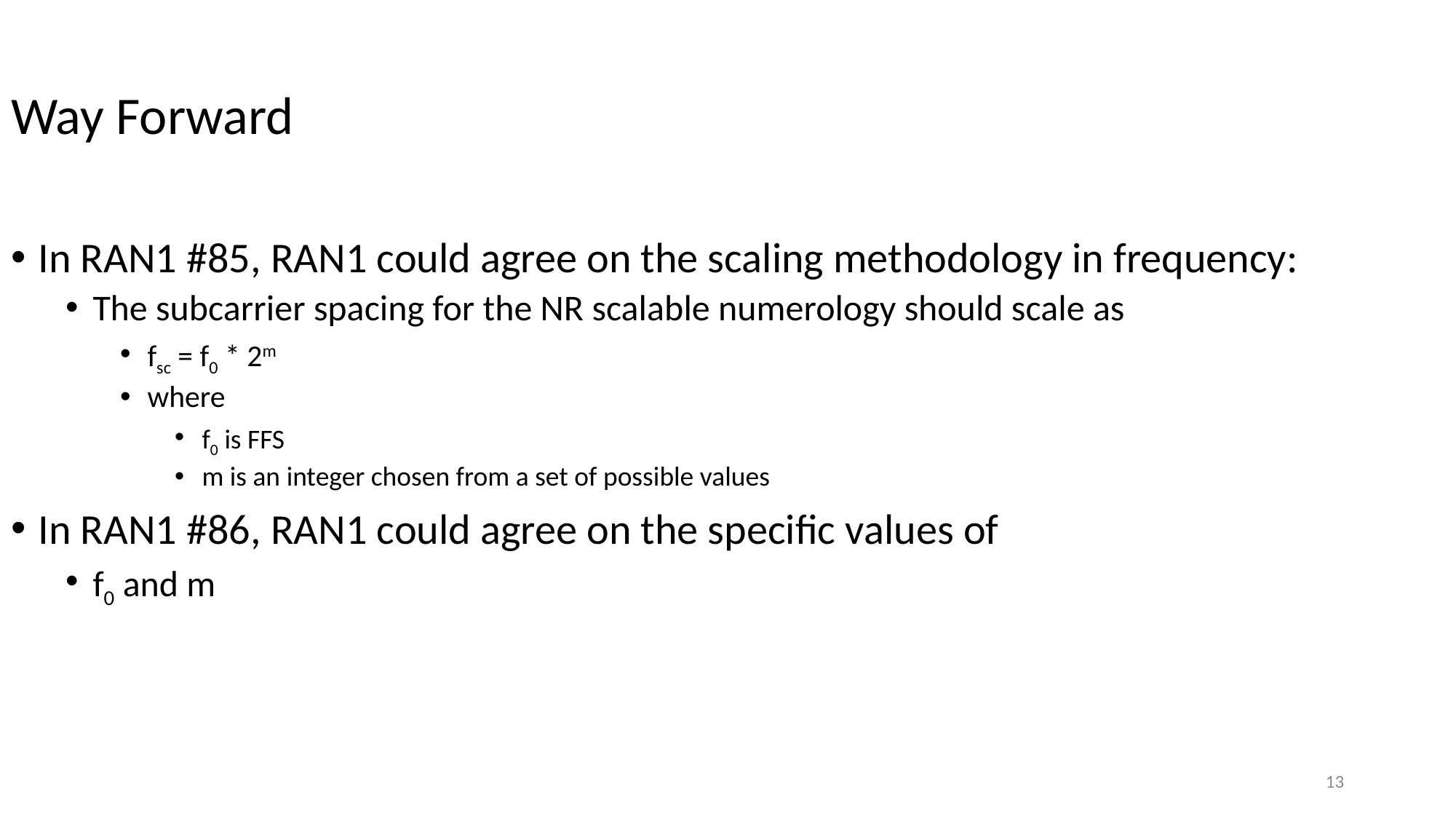

Way Forward
In RAN1 #85, RAN1 could agree on the scaling methodology in frequency:
The subcarrier spacing for the NR scalable numerology should scale as
fsc = f0 * 2m
where
f0 is FFS
m is an integer chosen from a set of possible values
In RAN1 #86, RAN1 could agree on the specific values of
f0 and m
13